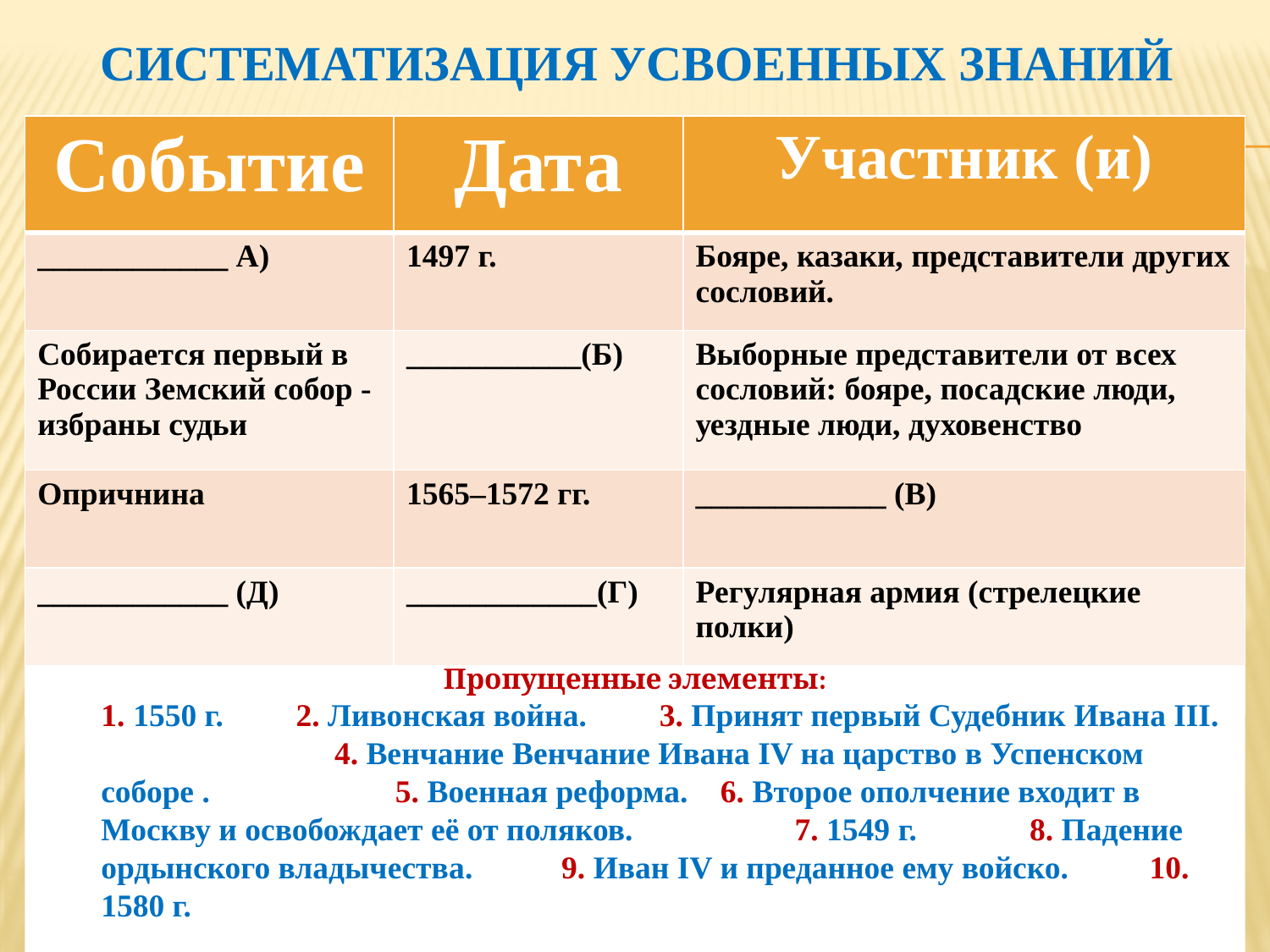

# СИСТЕМАТИЗАЦИЯ УСВОЕННЫХ ЗНАНИЙ
| Событие | Дата | Участник (и) |
| --- | --- | --- |
| \_\_\_\_\_\_\_\_\_\_\_\_ А) | 1497 г. | Бояре, казаки, представители других сословий. |
| Собирается первый в России Земский собор - избраны судьи | \_\_\_\_\_\_\_\_\_\_\_(Б) | Выборные представители от всех сословий: бояре, посадские люди, уездные люди, духовенство |
| Опричнина | 1565–1572 гг. | \_\_\_\_\_\_\_\_\_\_\_\_ (В) |
| \_\_\_\_\_\_\_\_\_\_\_\_ (Д) | \_\_\_\_\_\_\_\_\_\_\_\_(Г) | Регулярная армия (стрелецкие полки) |
| Событие | Дата | Участник (и) |
| --- | --- | --- |
| \_\_\_\_\_\_\_\_\_\_\_\_ А) | 1497 г. | Бояре, казаки, представители других сословий. |
| Собирается первый в России Земский собор - избраны судьи | \_\_\_\_\_\_\_\_\_\_\_(Б) | Выборные представители от всех сословий: бояре, посадские люди, уездные люди, духовенство |
| Опричнина | 1565–1572 гг. | \_\_\_\_\_\_\_\_\_\_\_\_ (В) |
| \_\_\_\_\_\_\_\_\_\_\_\_ (Д) | \_\_\_\_\_\_\_\_\_\_\_\_(Г) |  |
Пропущенные элементы:
1. 1550 г.         2. Ливонская война.         3. Принят первый Судебник Ивана III.                               4. Венчание Венчание Ивана IV на царство в Успенском соборе .                       5. Военная реформа.    6. Второе ополчение входит в Москву и освобождает её от поляков.                    7. 1549 г.              8. Падение ордынского владычества.           9. Иван IV и преданное ему войско.          10. 1580 г.